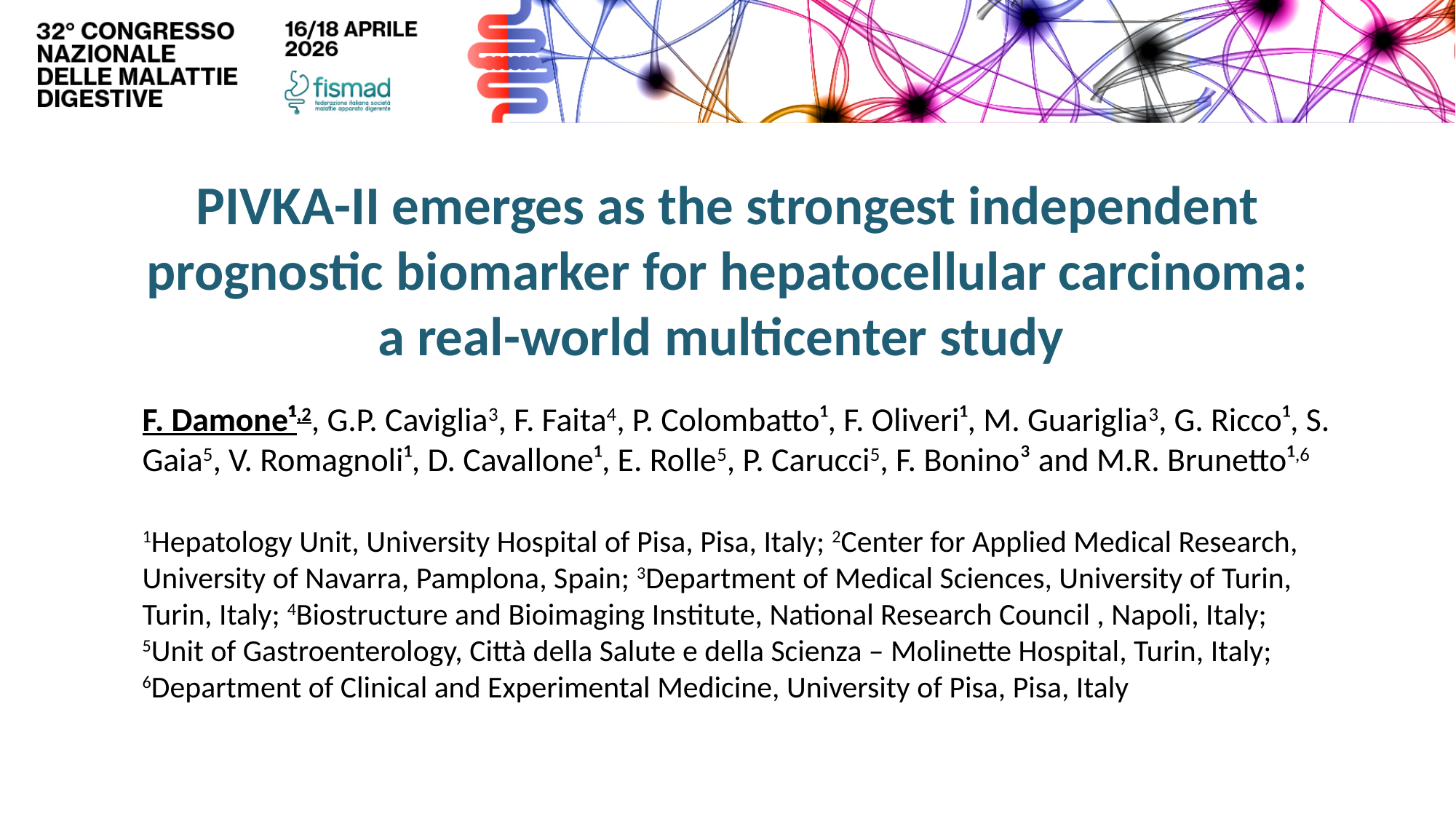

PIVKA-II emerges as the strongest independent prognostic biomarker for hepatocellular carcinoma:
a real-world multicenter study
F. Damone¹,2, G.P. Caviglia3, F. Faita4, P. Colombatto¹, F. Oliveri¹, M. Guariglia3, G. Ricco¹, S. Gaia5, V. Romagnoli¹, D. Cavallone¹, E. Rolle5, P. Carucci5, F. Bonino³ and M.R. Brunetto¹,6

1Hepatology Unit, University Hospital of Pisa, Pisa, Italy; 2Center for Applied Medical Research, University of Navarra, Pamplona, Spain; 3Department of Medical Sciences, University of Turin, Turin, Italy; 4Biostructure and Bioimaging Institute, National Research Council , Napoli, Italy;
5Unit of Gastroenterology, Città della Salute e della Scienza – Molinette Hospital, Turin, Italy; 6Department of Clinical and Experimental Medicine, University of Pisa, Pisa, Italy